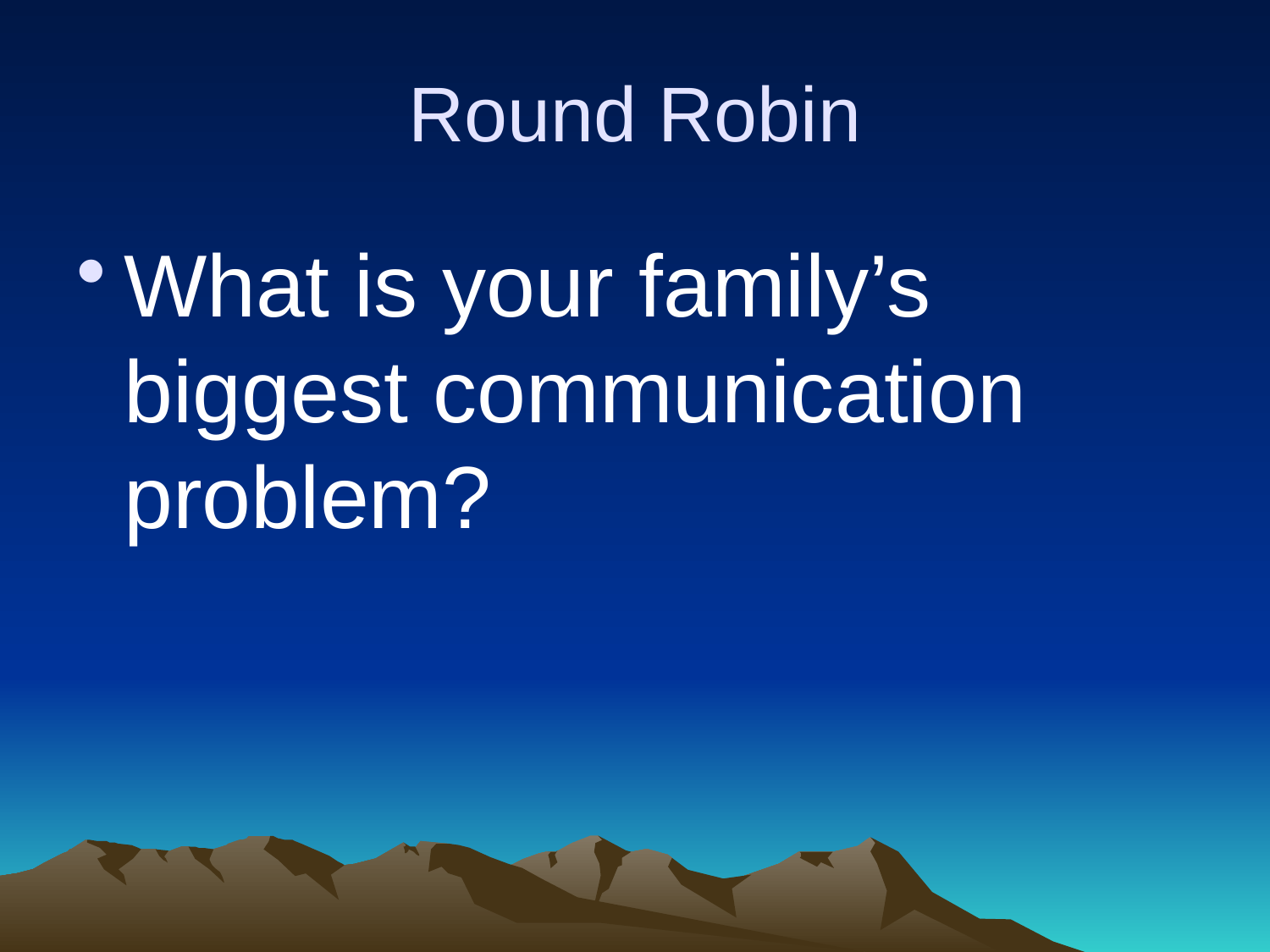

# Round Robin
What is your family’s biggest communication problem?